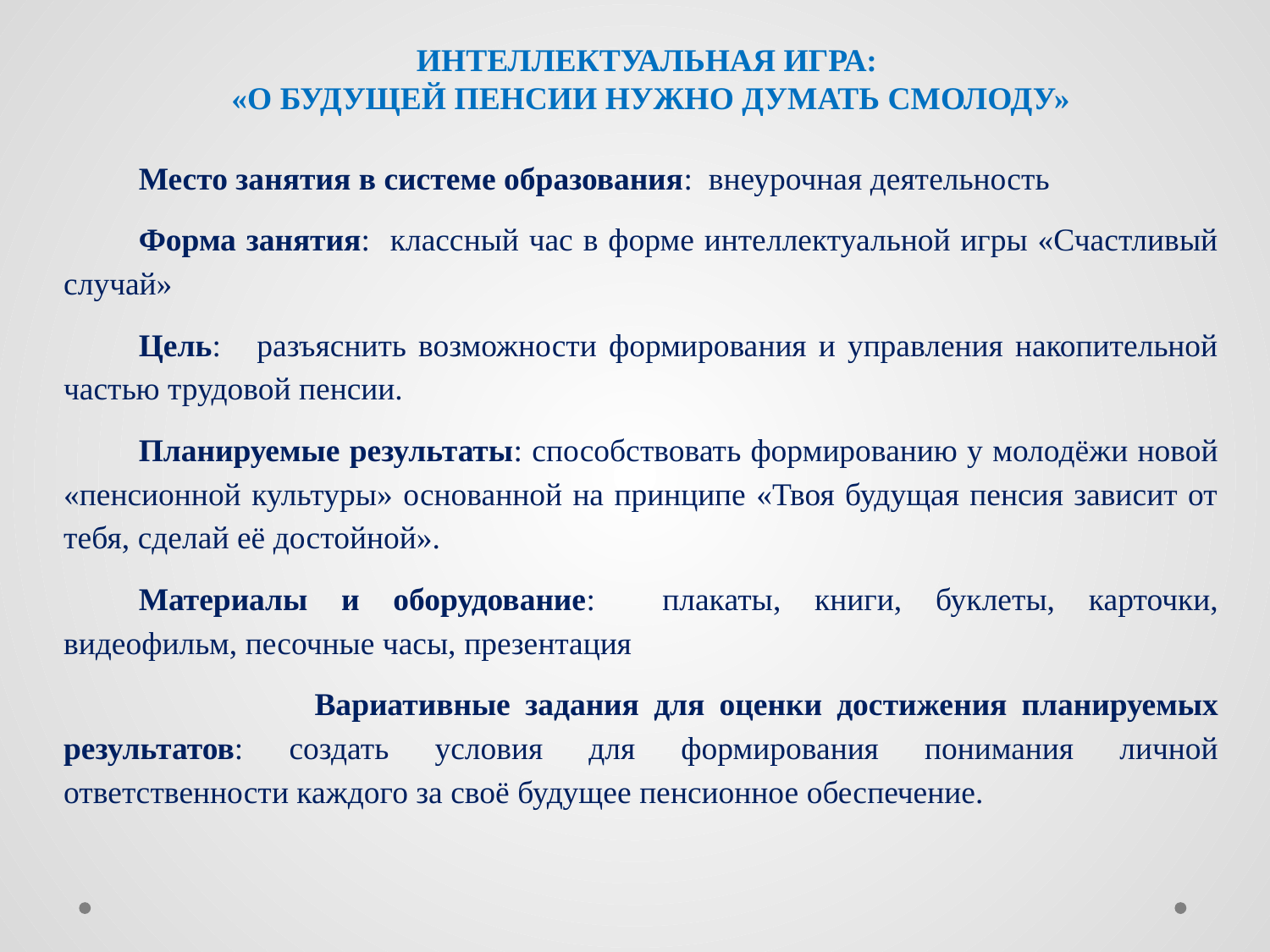

ИНТЕЛЛЕКТУАЛЬНАЯ ИГРА:
«О БУДУЩЕЙ ПЕНСИИ НУЖНО ДУМАТЬ СМОЛОДУ»
Место занятия в системе образования:  внеурочная деятельность
Форма занятия:  классный час в форме интеллектуальной игры «Счастливый случай»
Цель:   разъяснить возможности формирования и управления накопительной частью трудовой пенсии.
Планируемые результаты: способствовать формированию у молодёжи новой «пенсионной культуры» основанной на принципе «Твоя будущая пенсия зависит от тебя, сделай её достойной».
Материалы и оборудование:  плакаты, книги, буклеты, карточки, видеофильм, песочные часы, презентация
            Вариативные задания для оценки достижения планируемых результатов: создать условия для формирования понимания личной ответственности каждого за своё будущее пенсионное обеспечение.